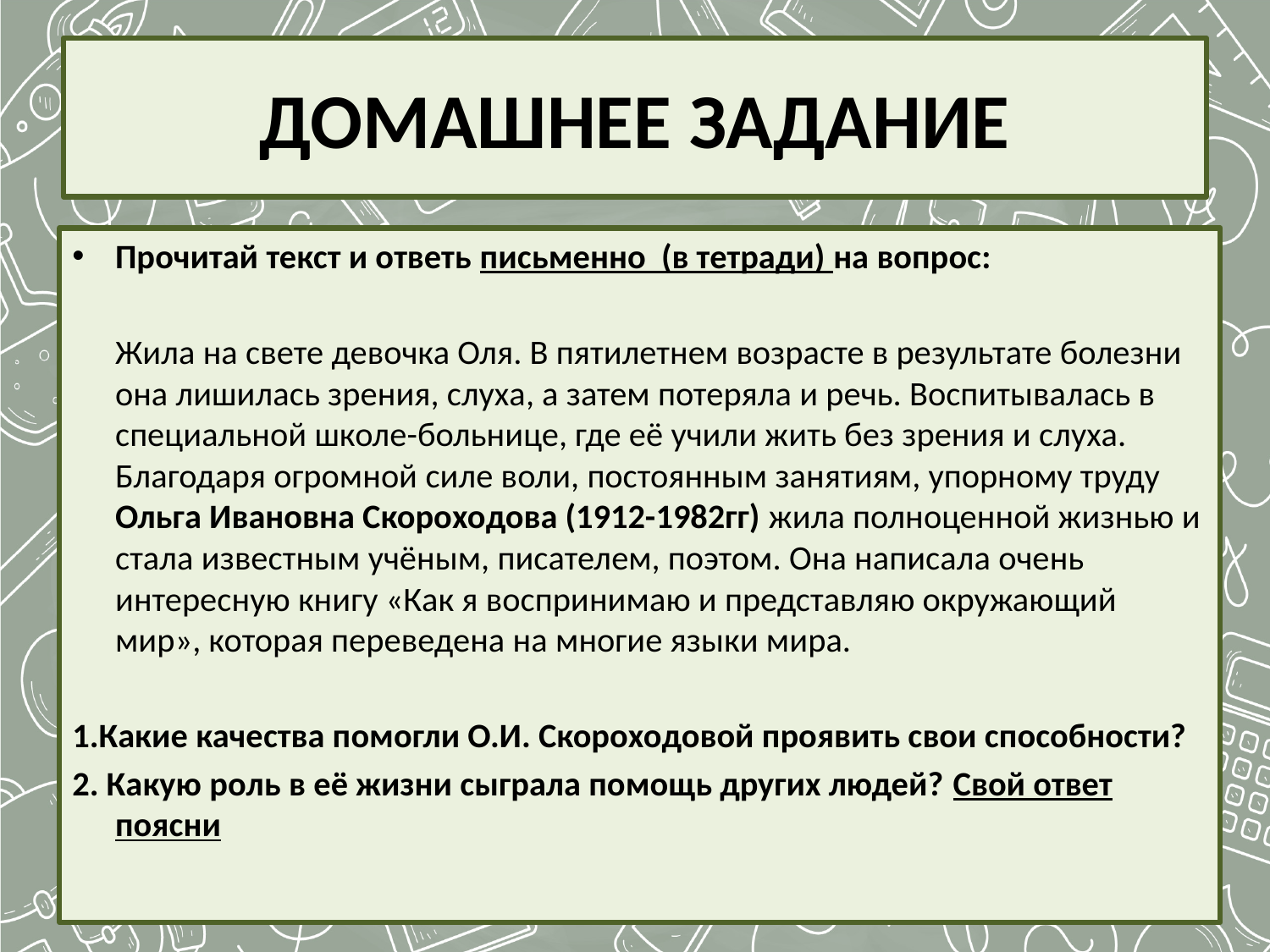

# ДОМАШНЕЕ ЗАДАНИЕ
Прочитай текст и ответь письменно  (в тетради) на вопрос:

	Жила на свете девочка Оля. В пятилетнем возрасте в результате болезни она лишилась зрения, слуха, а затем потеряла и речь. Воспитывалась в специальной школе-больнице, где её учили жить без зрения и слуха. Благодаря огромной силе воли, постоянным занятиям, упорному труду Ольга Ивановна Скороходова (1912-1982гг) жила полноценной жизнью и стала известным учёным, писателем, поэтом. Она написала очень интересную книгу «Как я воспринимаю и представляю окружающий мир», которая переведена на многие языки мира.

1.Какие качества помогли О.И. Скороходовой проявить свои способности?
2. Какую роль в её жизни сыграла помощь других людей? Свой ответ поясни